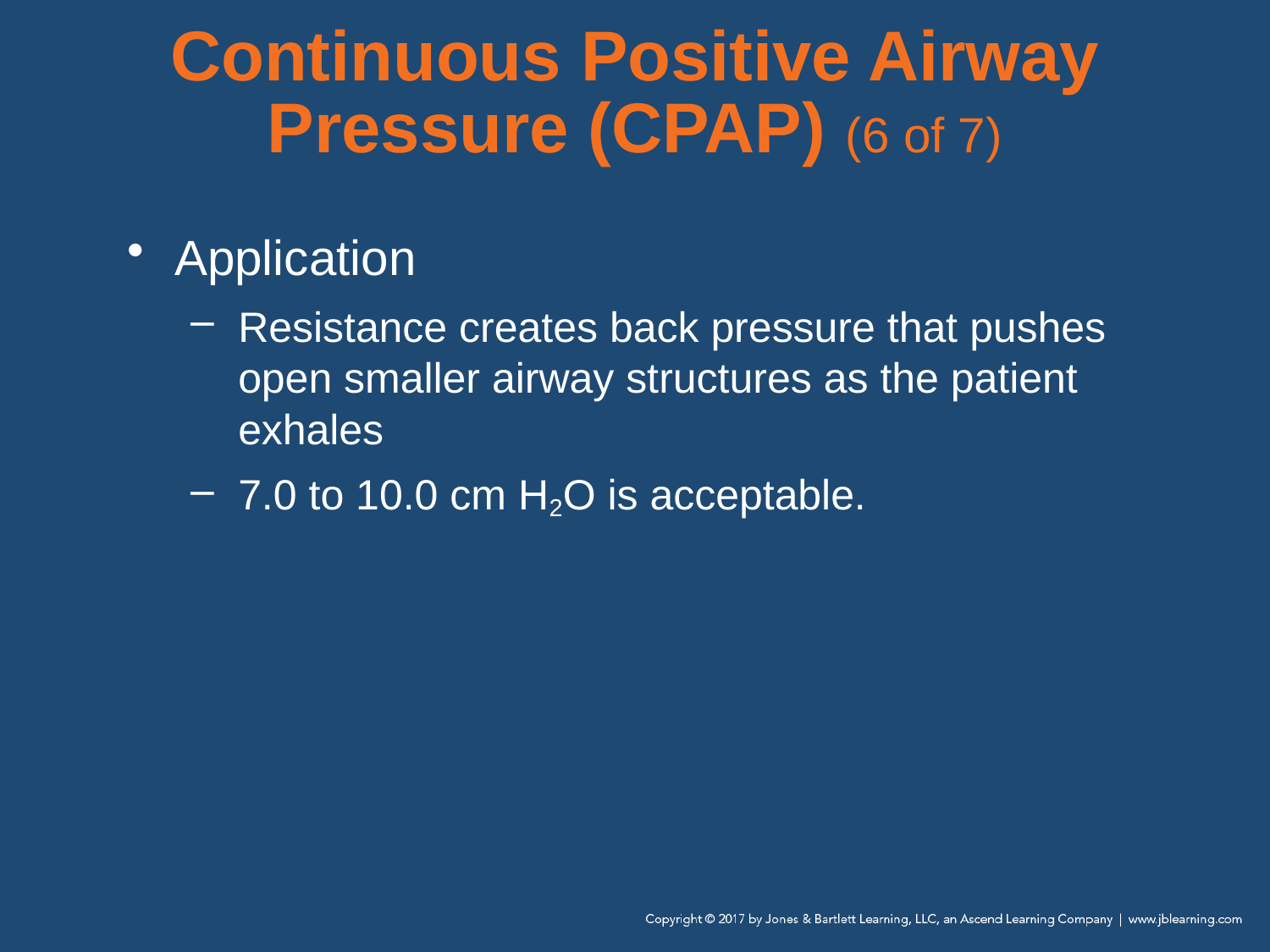

# Continuous Positive Airway Pressure (CPAP) (6 of 7)
Application
Resistance creates back pressure that pushes open smaller airway structures as the patient exhales
7.0 to 10.0 cm H2O is acceptable.